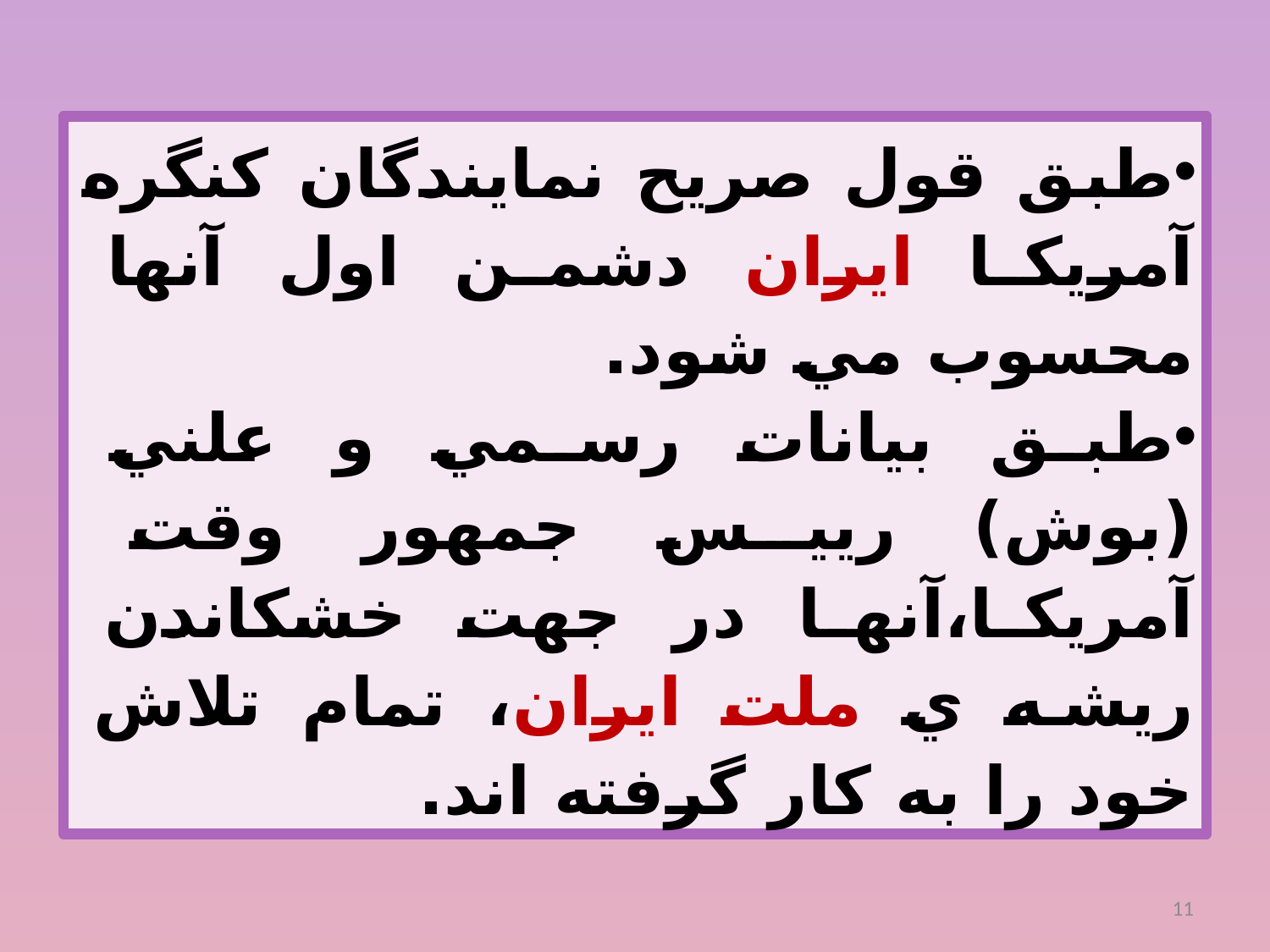

طبق قول صريح نمايندگان کنگره آمريکا ايران دشمن اول آنها محسوب مي شود.
طبق بيانات رسمي و علني (بوش) رييس جمهور وقت آمريکا،آنها در جهت خشکاندن ريشه ي ملت ايران، تمام تلاش خود را به کار گرفته اند.

11